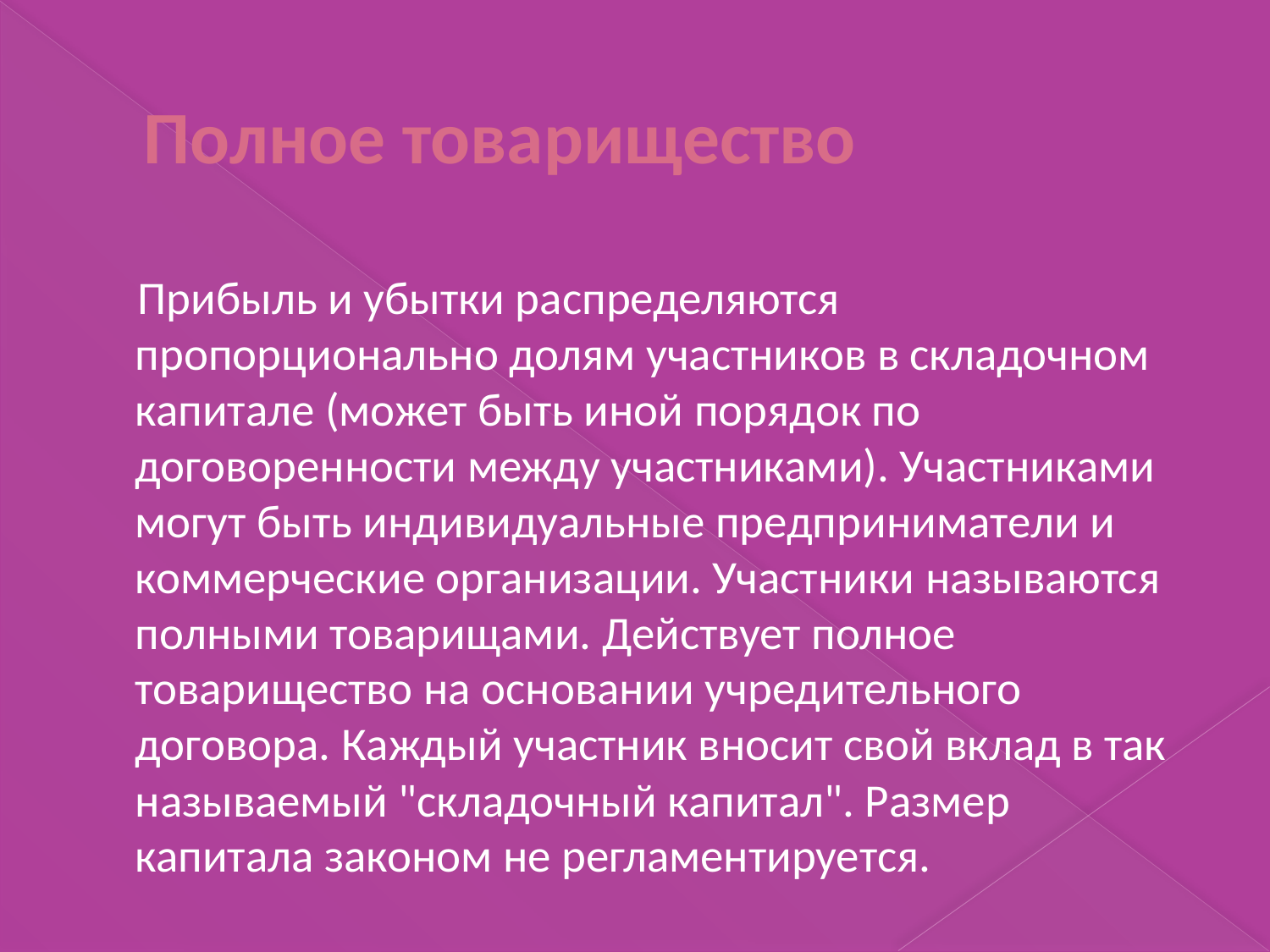

# Полное товарищество
     Прибыль и убытки распределяются пропорционально долям участников в складочном капитале (может быть иной порядок по договоренности между участниками). Участниками могут быть индивидуальные предприниматели и коммерческие организации. Участники называются полными товарищами. Действует полное товарищество на основании учредительного договора. Каждый участник вносит свой вклад в так называемый "складочный капитал". Размер капитала законом не регламентируется.